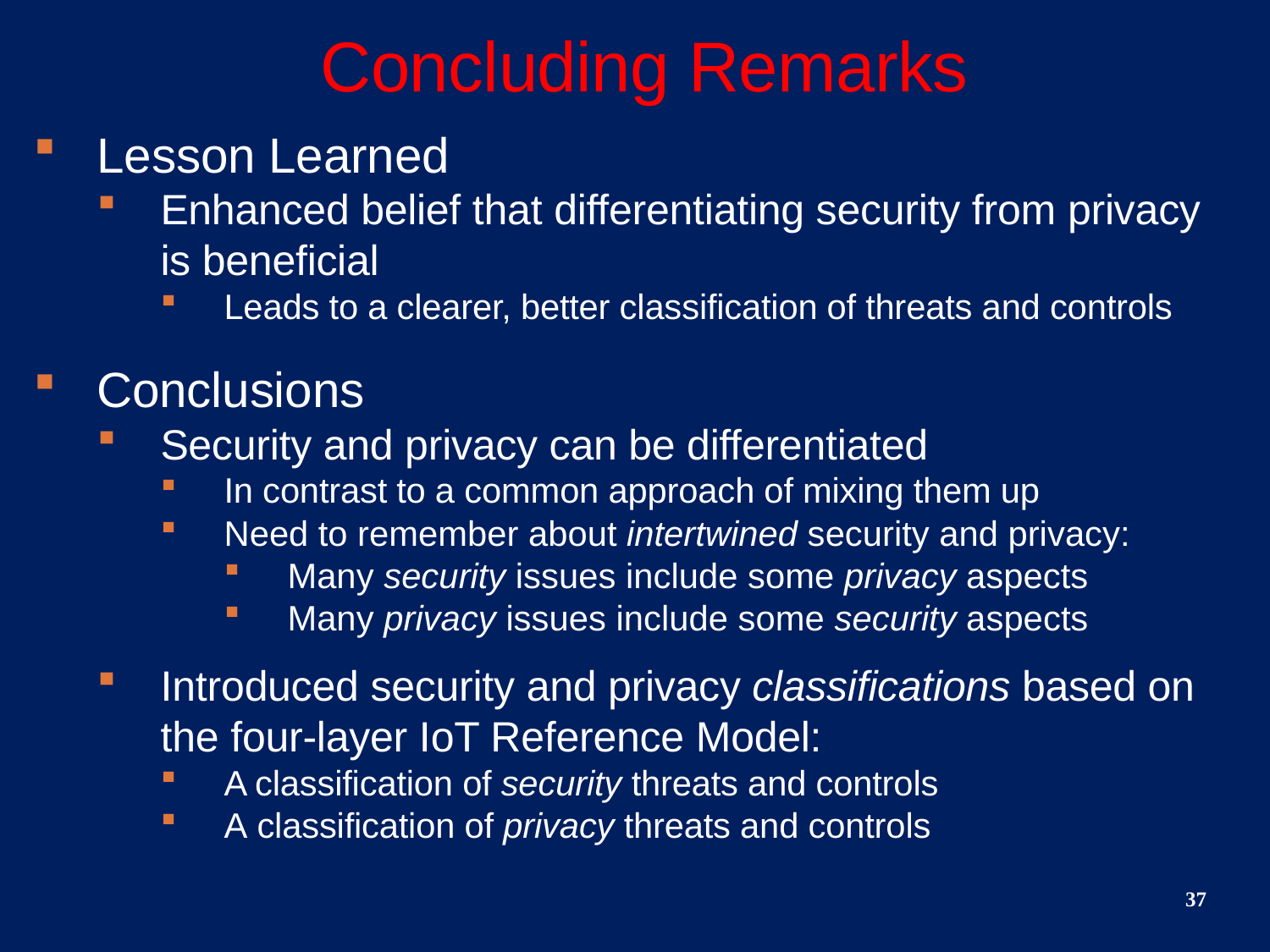

# Concluding Remarks
Lesson Learned
Enhanced belief that differentiating security from privacy is beneficial
Leads to a clearer, better classification of threats and controls
Conclusions
Security and privacy can be differentiated
In contrast to a common approach of mixing them up
Need to remember about intertwined security and privacy:
Many security issues include some privacy aspects
Many privacy issues include some security aspects
Introduced security and privacy classifications based on the four-layer IoT Reference Model:
A classification of security threats and controls
A classification of privacy threats and controls
37